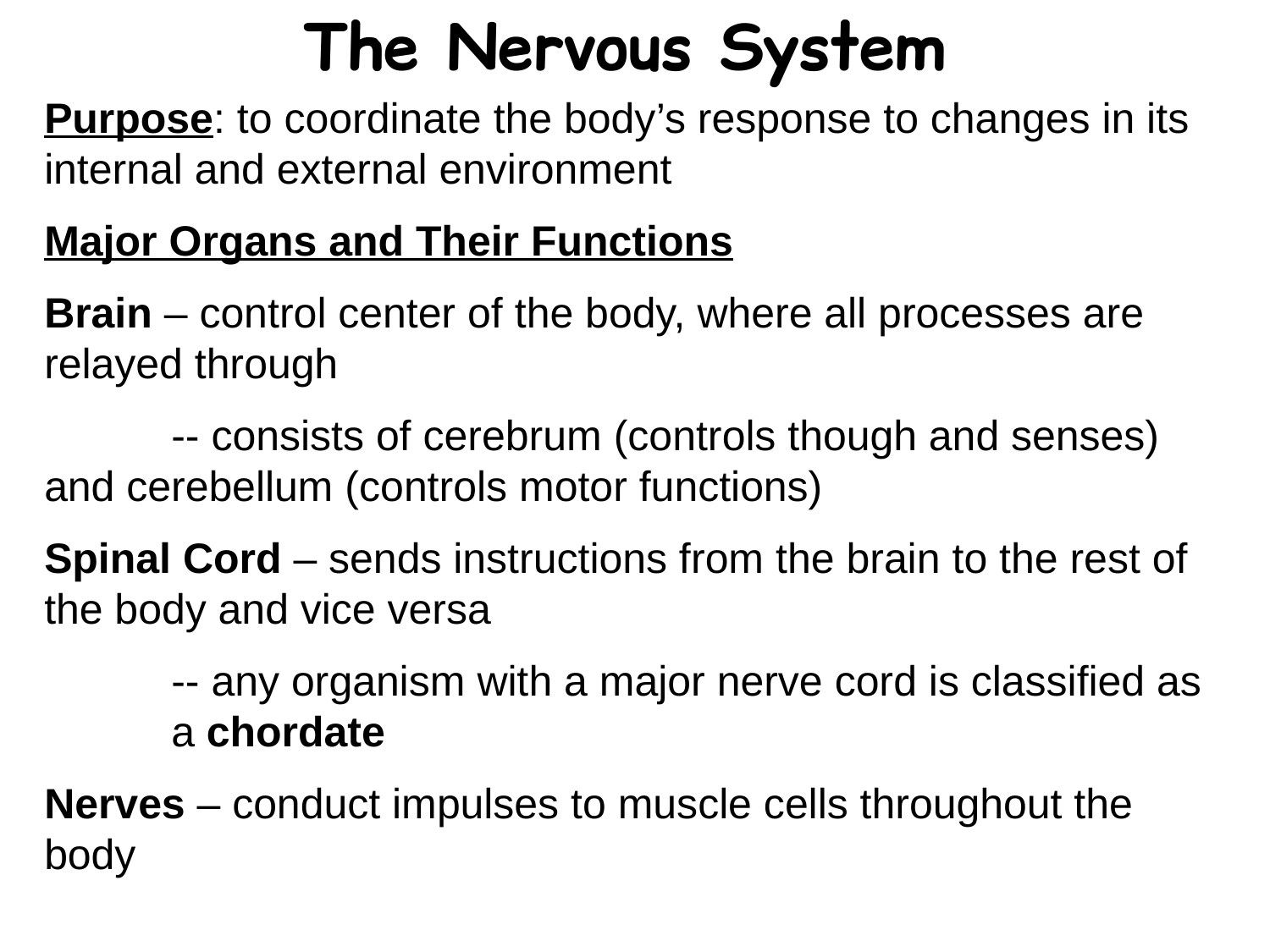

The Nervous System
Purpose: to coordinate the body’s response to changes in its internal and external environment
Major Organs and Their Functions
Brain – control center of the body, where all processes are relayed through
	-- consists of cerebrum (controls though and senses) 	and cerebellum (controls motor functions)
Spinal Cord – sends instructions from the brain to the rest of the body and vice versa
	-- any organism with a major nerve cord is classified as 	a chordate
Nerves – conduct impulses to muscle cells throughout the body